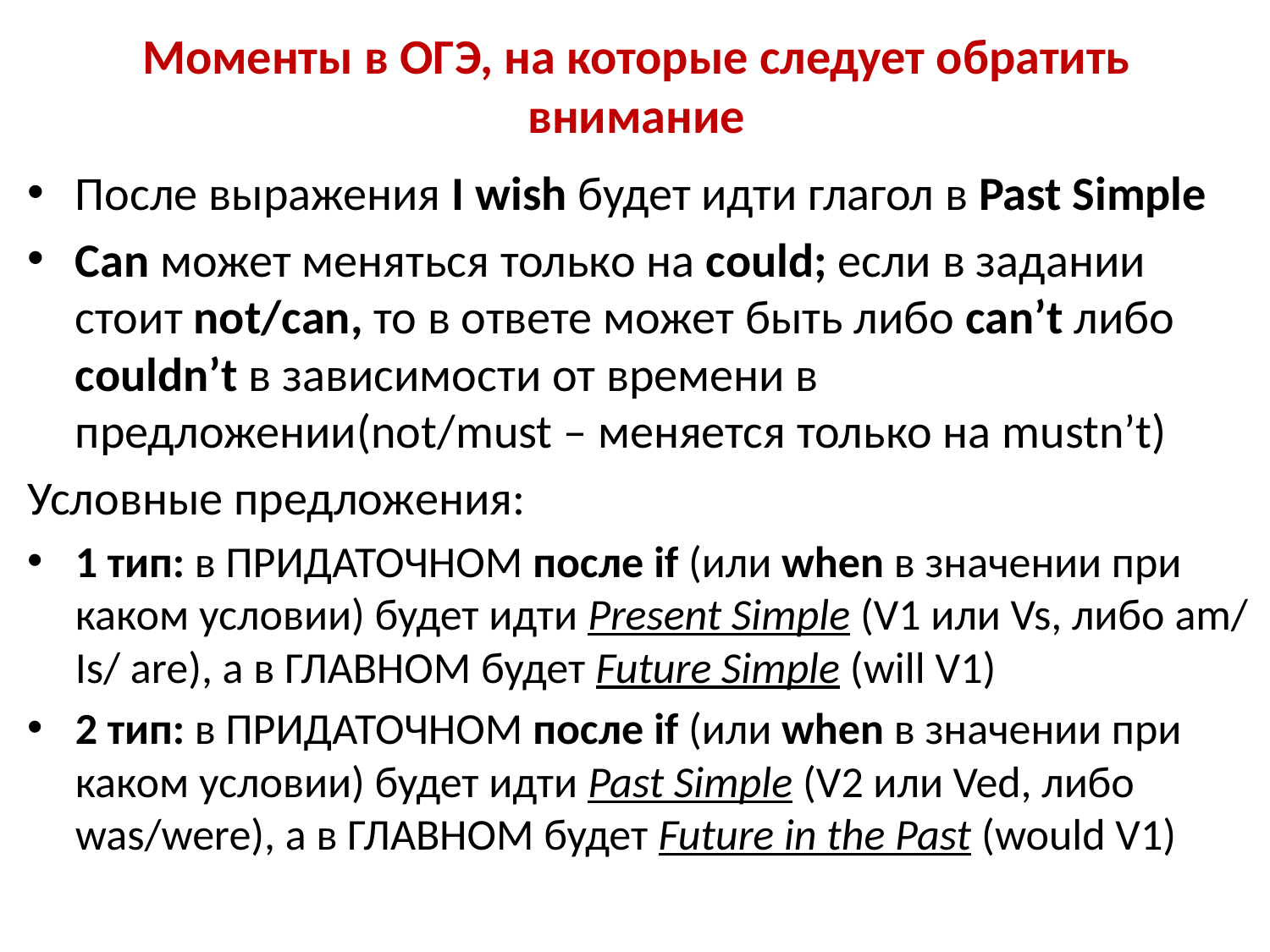

# Моменты в ОГЭ, на которые следует обратить внимание
После выражения I wish будет идти глагол в Past Simple
Can может меняться только на could; если в задании стоит not/can, то в ответе может быть либо can’t либо couldn’t в зависимости от времени в предложении(not/must – меняется только на mustn’t)
Условные предложения:
1 тип: в ПРИДАТОЧНОМ после if (или when в значении при каком условии) будет идти Present Simple (V1 или Vs, либо am/ Is/ are), а в ГЛАВНОМ будет Future Simple (will V1)
2 тип: в ПРИДАТОЧНОМ после if (или when в значении при каком условии) будет идти Past Simple (V2 или Ved, либо was/were), а в ГЛАВНОМ будет Future in the Past (would V1)